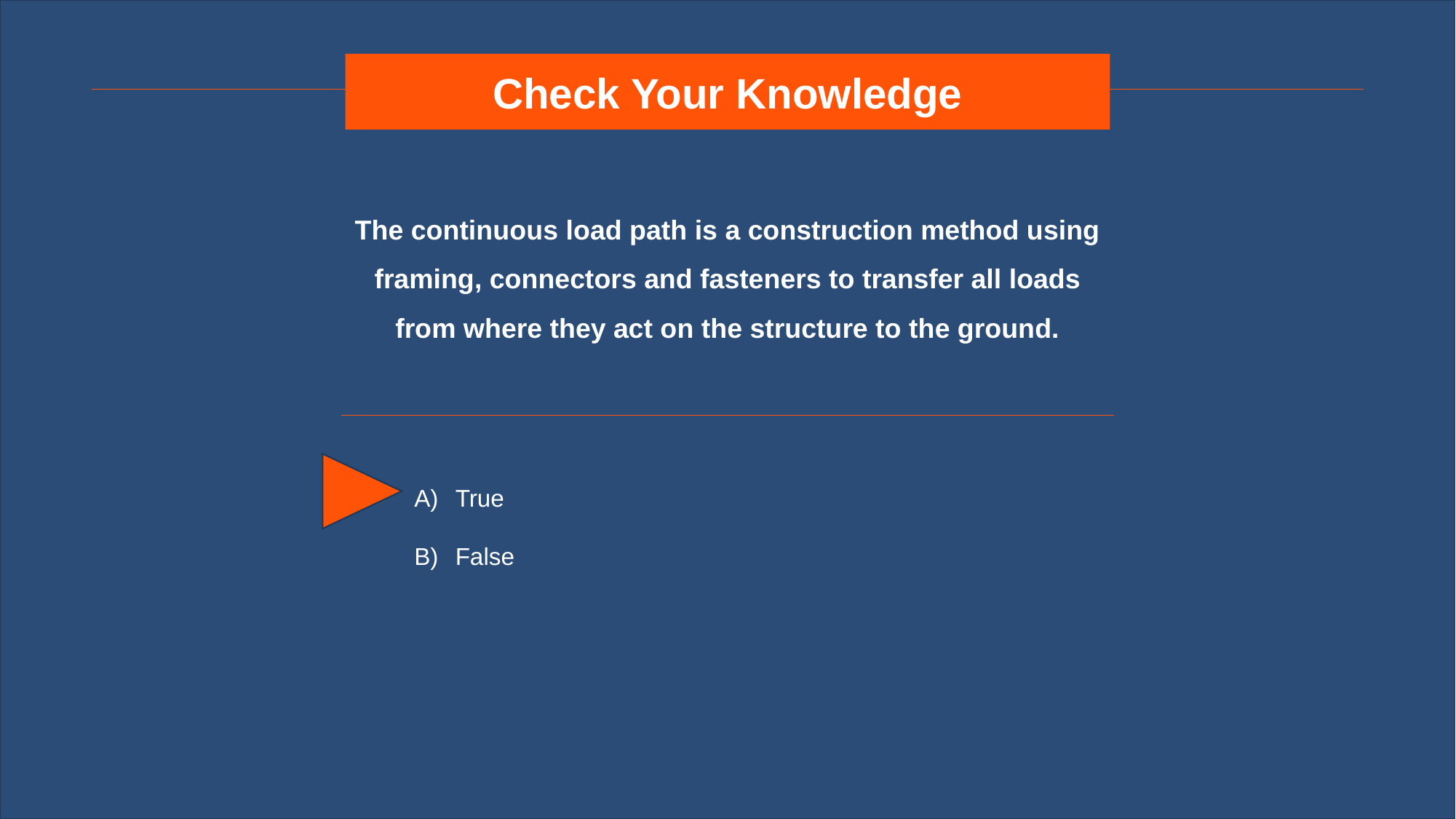

# Check Your Knowledge
The continuous load path is a construction method using framing, connectors and fasteners to transfer all loads from where they act on the structure to the ground.

True
False